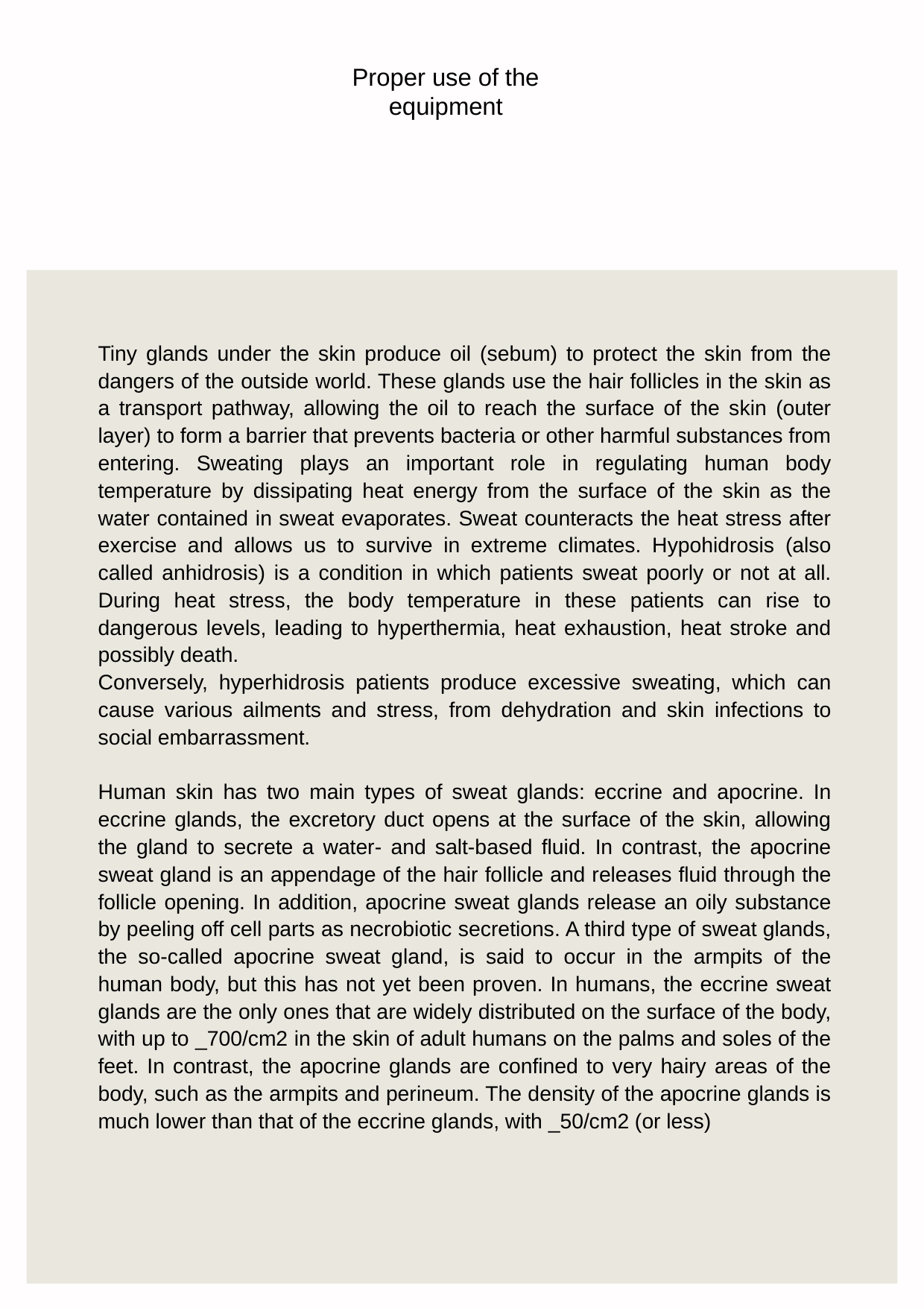

Proper use of the equipment

Tiny glands under the skin produce oil (sebum) to protect the skin from the dangers of the outside world. These glands use the hair follicles in the skin as a transport pathway, allowing the oil to reach the surface of the skin (outer layer) to form a barrier that prevents bacteria or other harmful substances from entering. Sweating plays an important role in regulating human body temperature by dissipating heat energy from the surface of the skin as the water contained in sweat evaporates. Sweat counteracts the heat stress after exercise and allows us to survive in extreme climates. Hypohidrosis (also called anhidrosis) is a condition in which patients sweat poorly or not at all. During heat stress, the body temperature in these patients can rise to dangerous levels, leading to hyperthermia, heat exhaustion, heat stroke and possibly death.
Conversely, hyperhidrosis patients produce excessive sweating, which can cause various ailments and stress, from dehydration and skin infections to social embarrassment.

Human skin has two main types of sweat glands: eccrine and apocrine. In eccrine glands, the excretory duct opens at the surface of the skin, allowing the gland to secrete a water- and salt-based fluid. In contrast, the apocrine sweat gland is an appendage of the hair follicle and releases fluid through the follicle opening. In addition, apocrine sweat glands release an oily substance by peeling off cell parts as necrobiotic secretions. A third type of sweat glands, the so-called apocrine sweat gland, is said to occur in the armpits of the human body, but this has not yet been proven. In humans, the eccrine sweat glands are the only ones that are widely distributed on the surface of the body, with up to _700/cm2 in the skin of adult humans on the palms and soles of the feet. In contrast, the apocrine glands are confined to very hairy areas of the body, such as the armpits and perineum. The density of the apocrine glands is much lower than that of the eccrine glands, with _50/cm2 (or less)